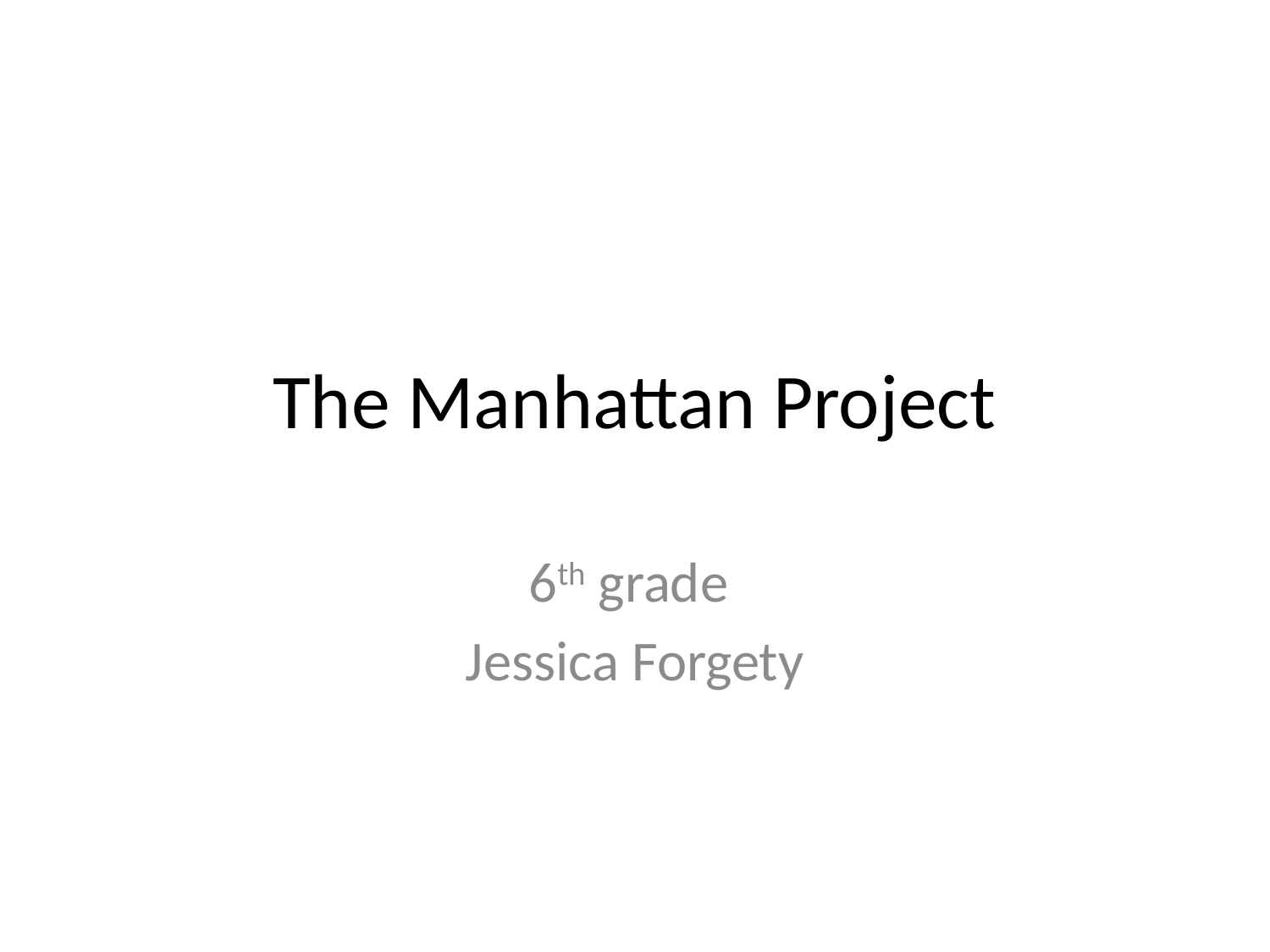

# The Manhattan Project
6th grade
Jessica Forgety